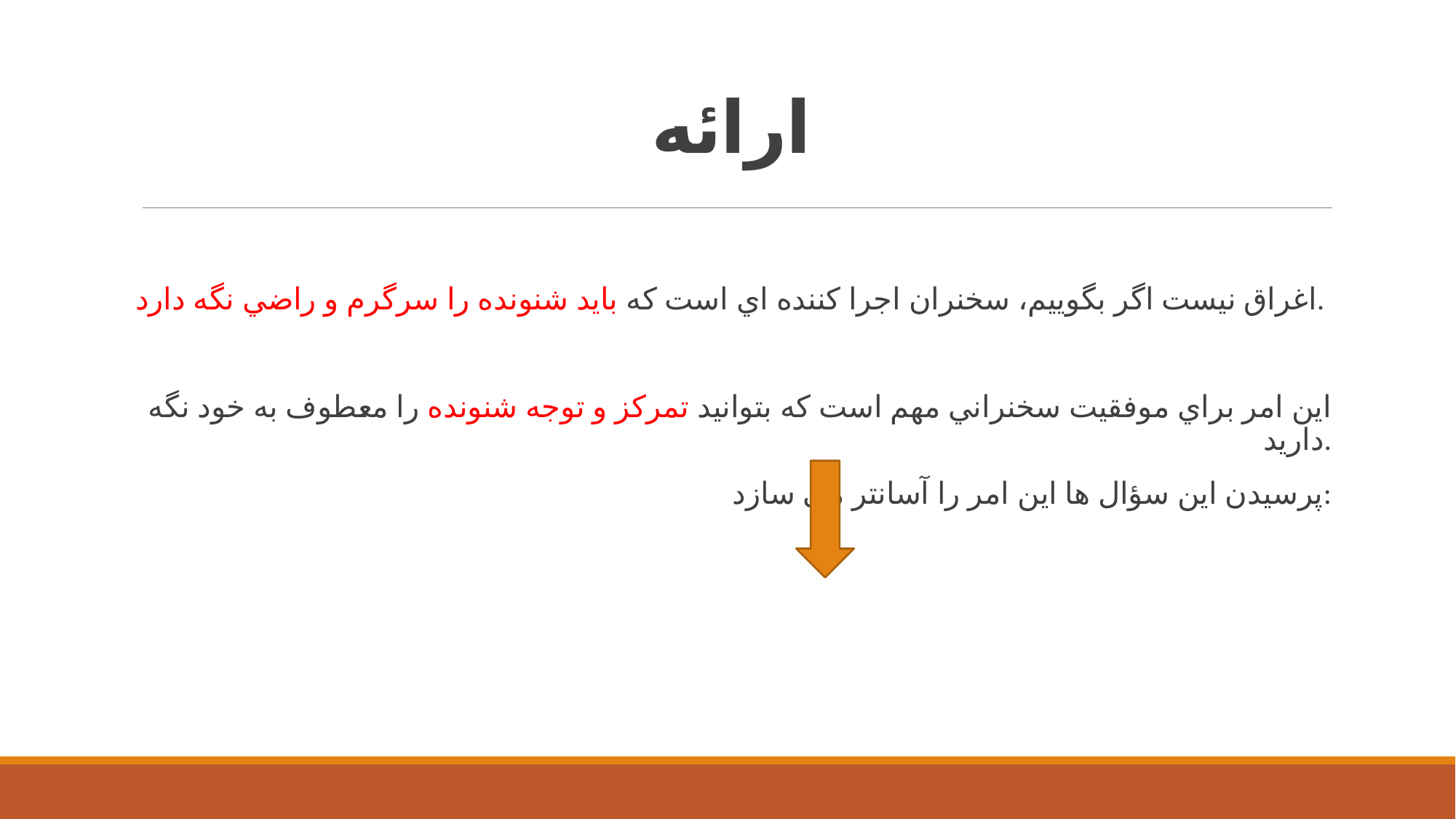

# ارائه

اغراق نيست اگر بگوييم، سخنران اجرا كننده اي است كه بايد شنونده را سرگرم و راضي نگه دارد.

اين امر براي موفقيت سخنراني مهم است كه بتوانيد تمركز و توجه شنونده را معطوف به خود نگه داريد.
 پرسيدن اين سؤال ها اين امر را آسانتر مي سازد: